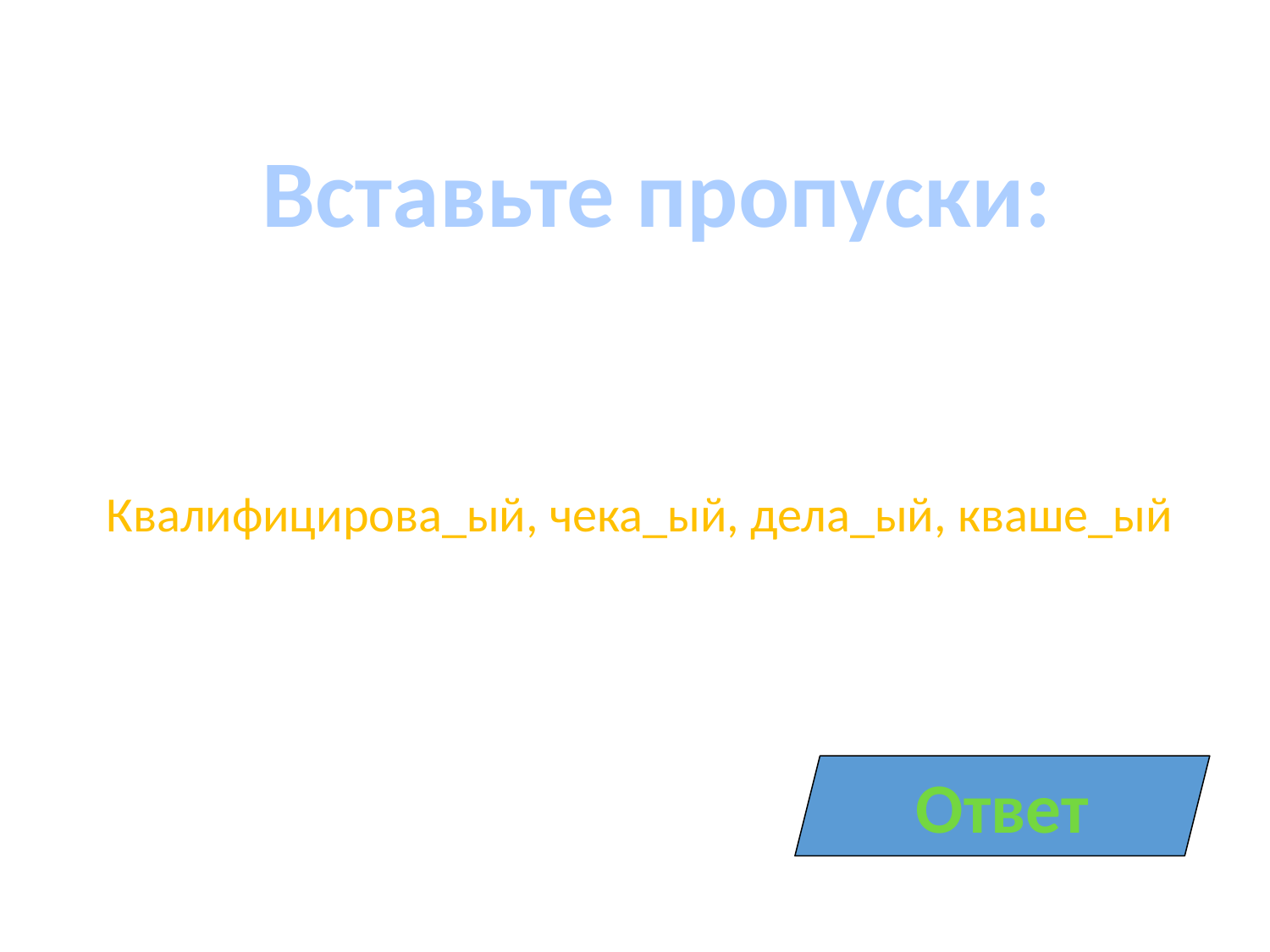

Вставьте пропуски:
Квалифицирова_ый, чека_ый, дела_ый, кваше_ый

Ответ